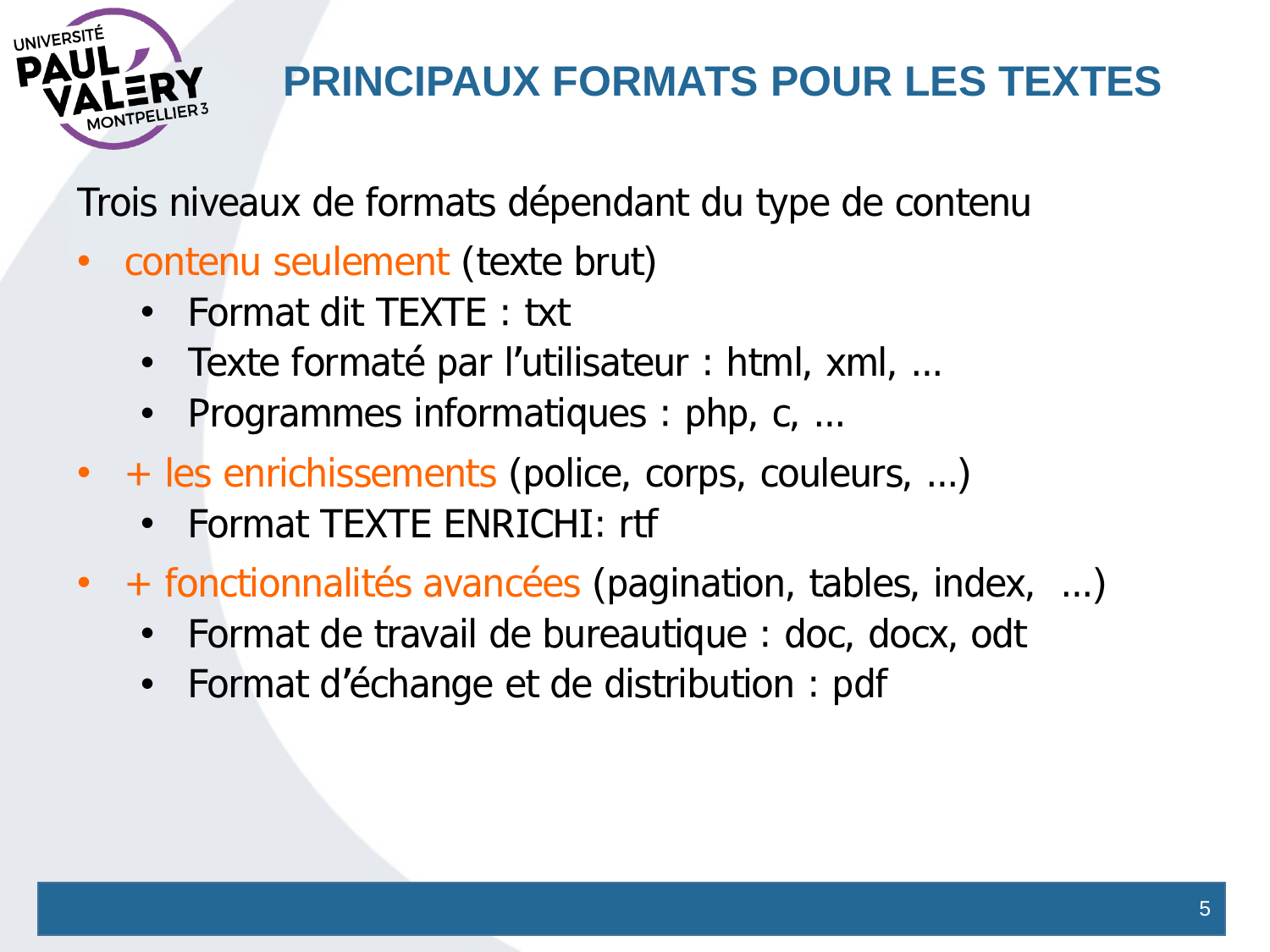

# Principaux formats pour les textes
Trois niveaux de formats dépendant du type de contenu
contenu seulement (texte brut)
Format dit TEXTE : txt
Texte formaté par l’utilisateur : html, xml, …
Programmes informatiques : php, c, …
+ les enrichissements (police, corps, couleurs, …)
Format TEXTE ENRICHI: rtf
+ fonctionnalités avancées (pagination, tables, index,  …)
Format de travail de bureautique : doc, docx, odt
Format d’échange et de distribution : pdf
5